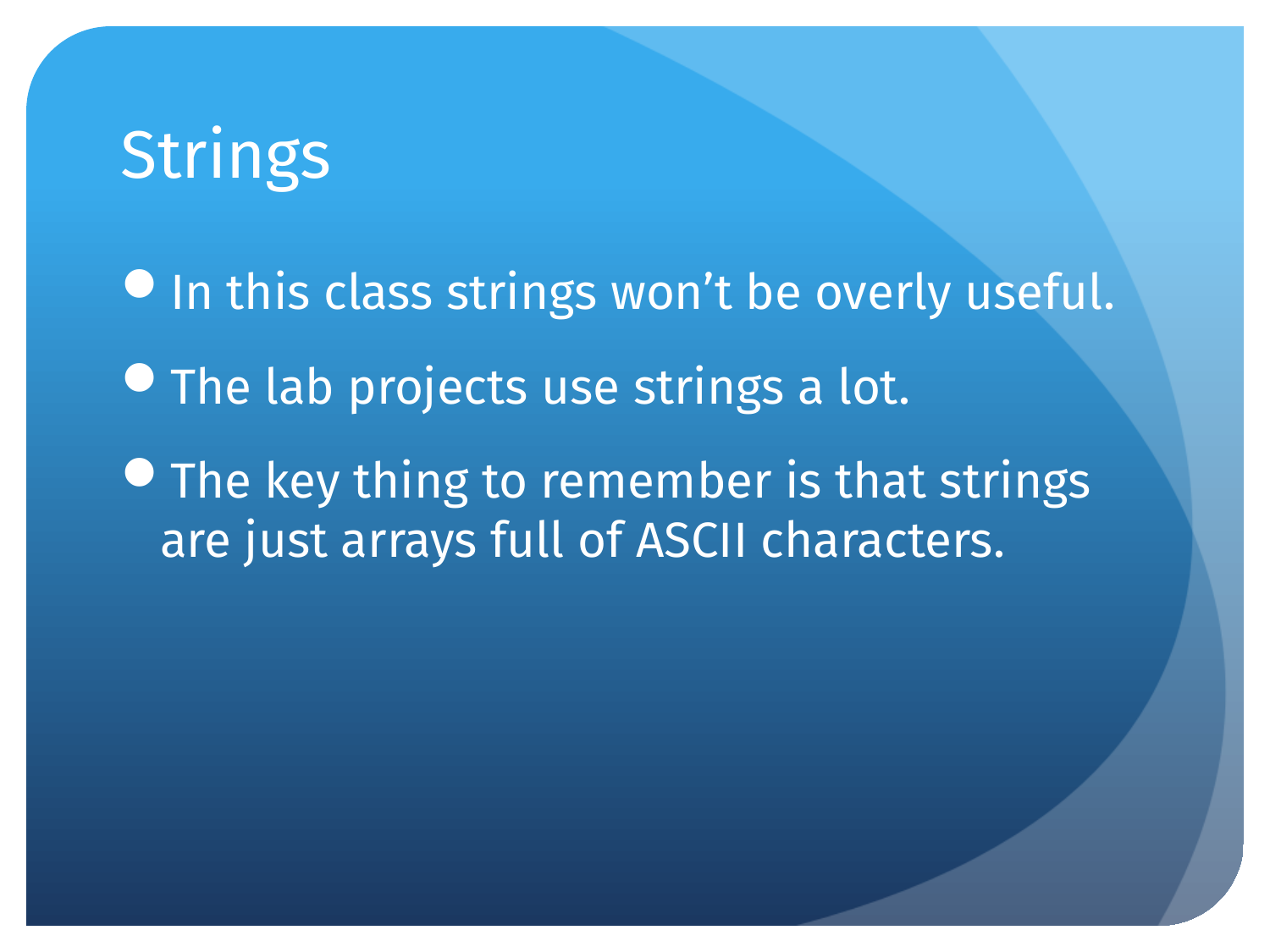

# Strings
In this class strings won’t be overly useful.
The lab projects use strings a lot.
The key thing to remember is that strings are just arrays full of ASCII characters.